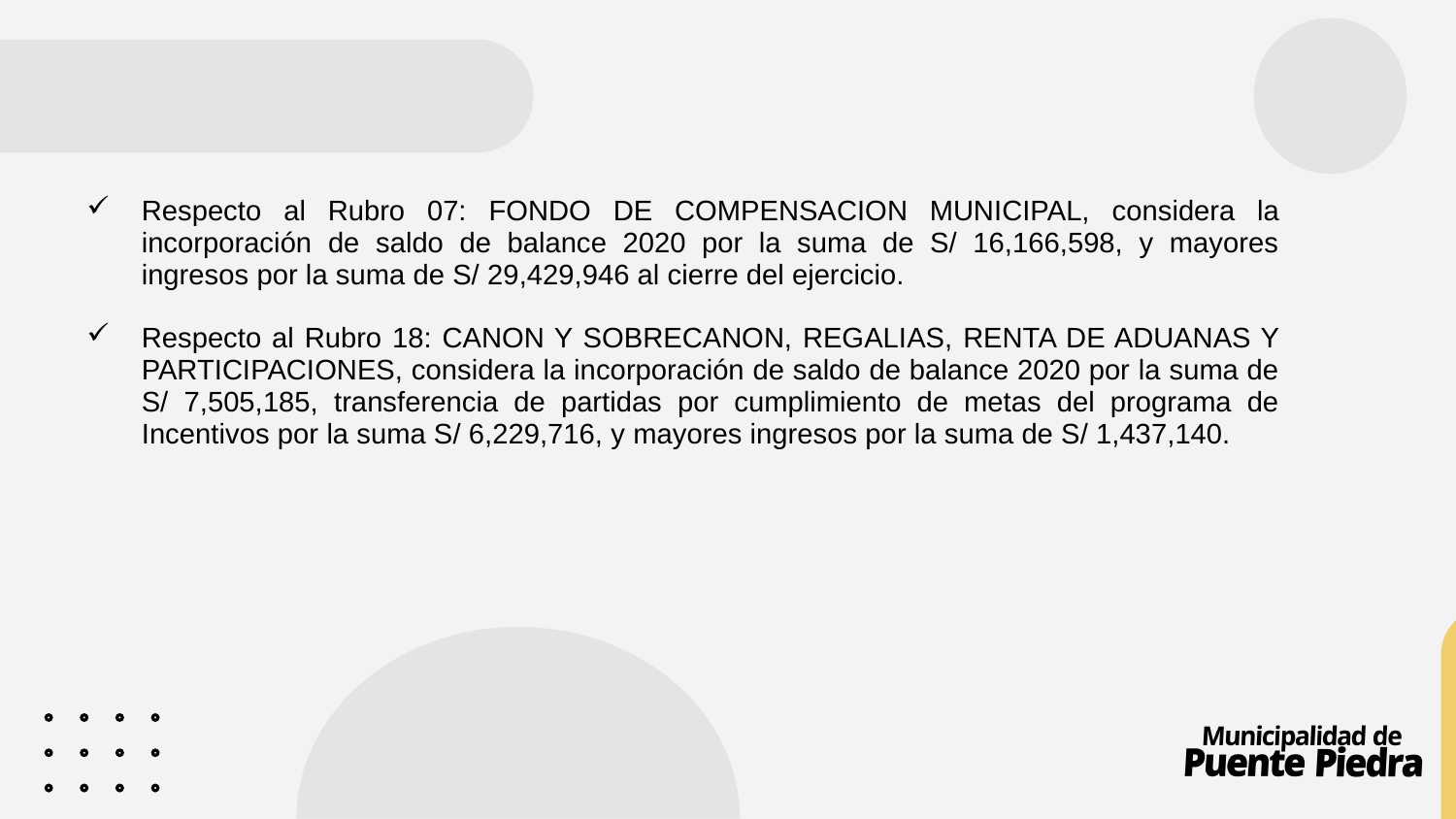

Respecto al Rubro 07: FONDO DE COMPENSACION MUNICIPAL, considera la incorporación de saldo de balance 2020 por la suma de S/ 16,166,598, y mayores ingresos por la suma de S/ 29,429,946 al cierre del ejercicio.

Respecto al Rubro 18: CANON Y SOBRECANON, REGALIAS, RENTA DE ADUANAS Y PARTICIPACIONES, considera la incorporación de saldo de balance 2020 por la suma de S/ 7,505,185, transferencia de partidas por cumplimiento de metas del programa de Incentivos por la suma S/ 6,229,716, y mayores ingresos por la suma de S/ 1,437,140.